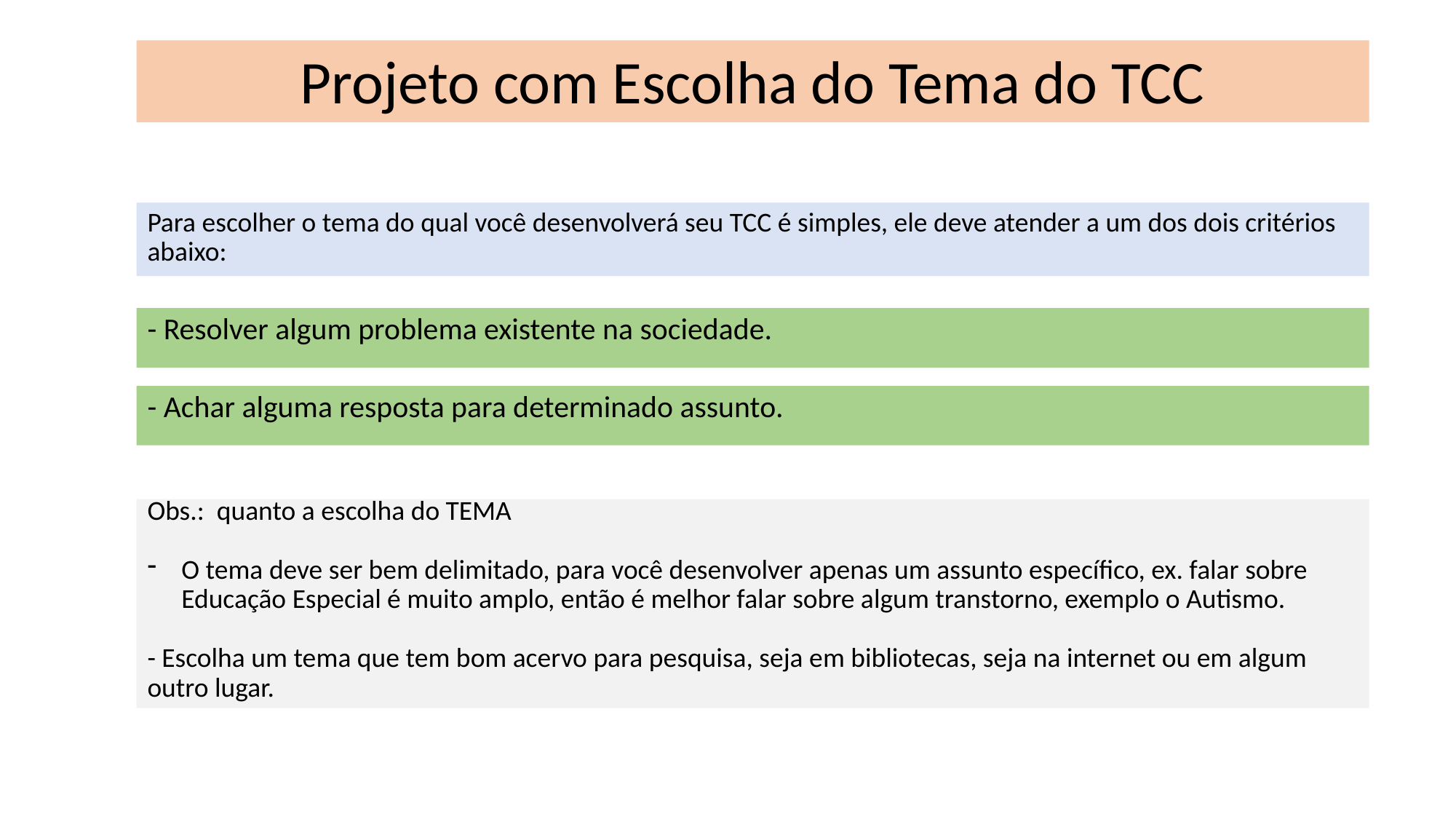

# Projeto com Escolha do Tema do TCC
Para escolher o tema do qual você desenvolverá seu TCC é simples, ele deve atender a um dos dois critérios abaixo:
- Resolver algum problema existente na sociedade.
- Achar alguma resposta para determinado assunto.
Obs.:  quanto a escolha do TEMA

O tema deve ser bem delimitado, para você desenvolver apenas um assunto específico, ex. falar sobre Educação Especial é muito amplo, então é melhor falar sobre algum transtorno, exemplo o Autismo.

- Escolha um tema que tem bom acervo para pesquisa, seja em bibliotecas, seja na internet ou em algum outro lugar.